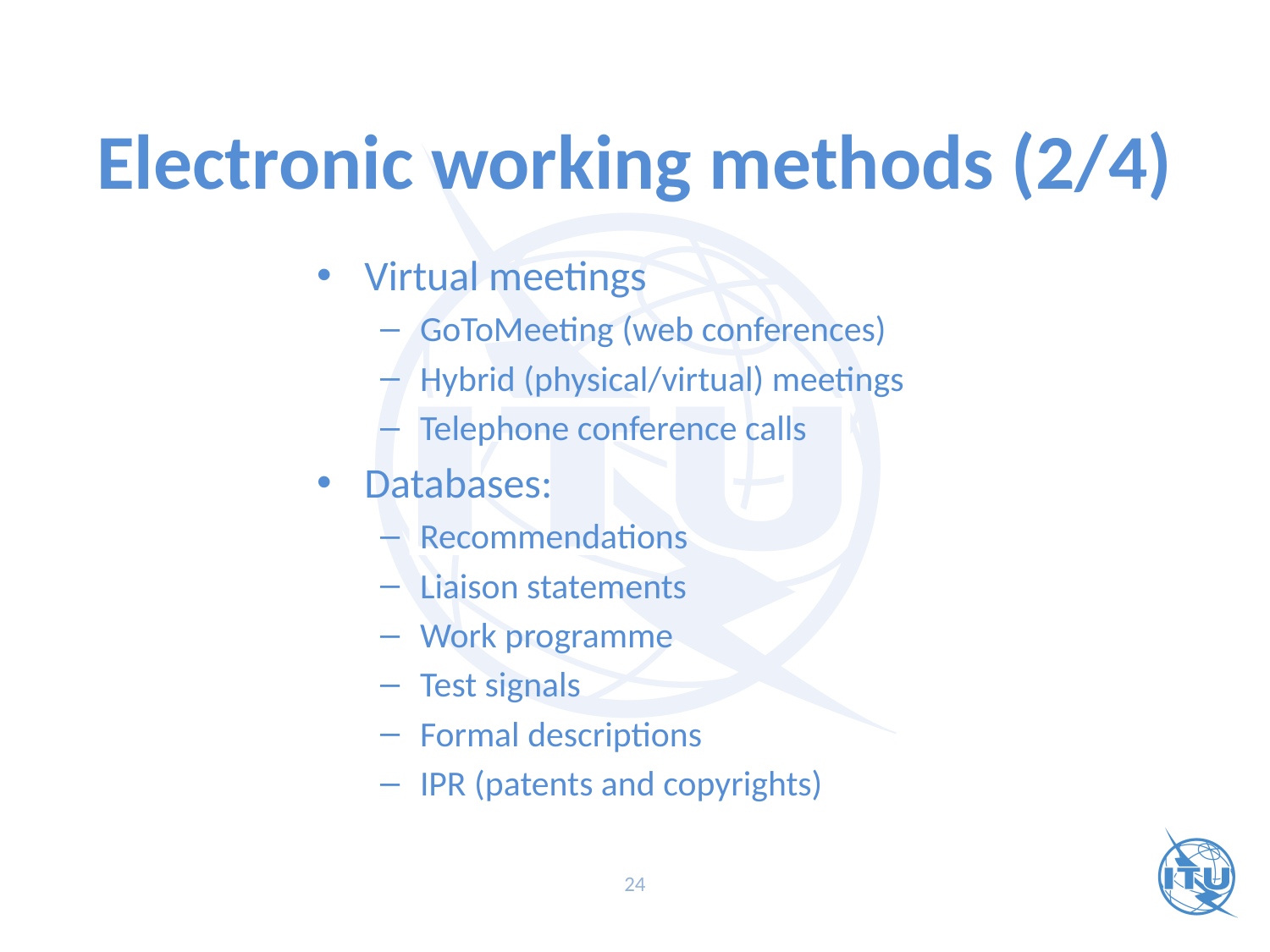

# Electronic working methods (2/4)
Virtual meetings
GoToMeeting (web conferences)
Hybrid (physical/virtual) meetings
Telephone conference calls
Databases:
Recommendations
Liaison statements
Work programme
Test signals
Formal descriptions
IPR (patents and copyrights)
24